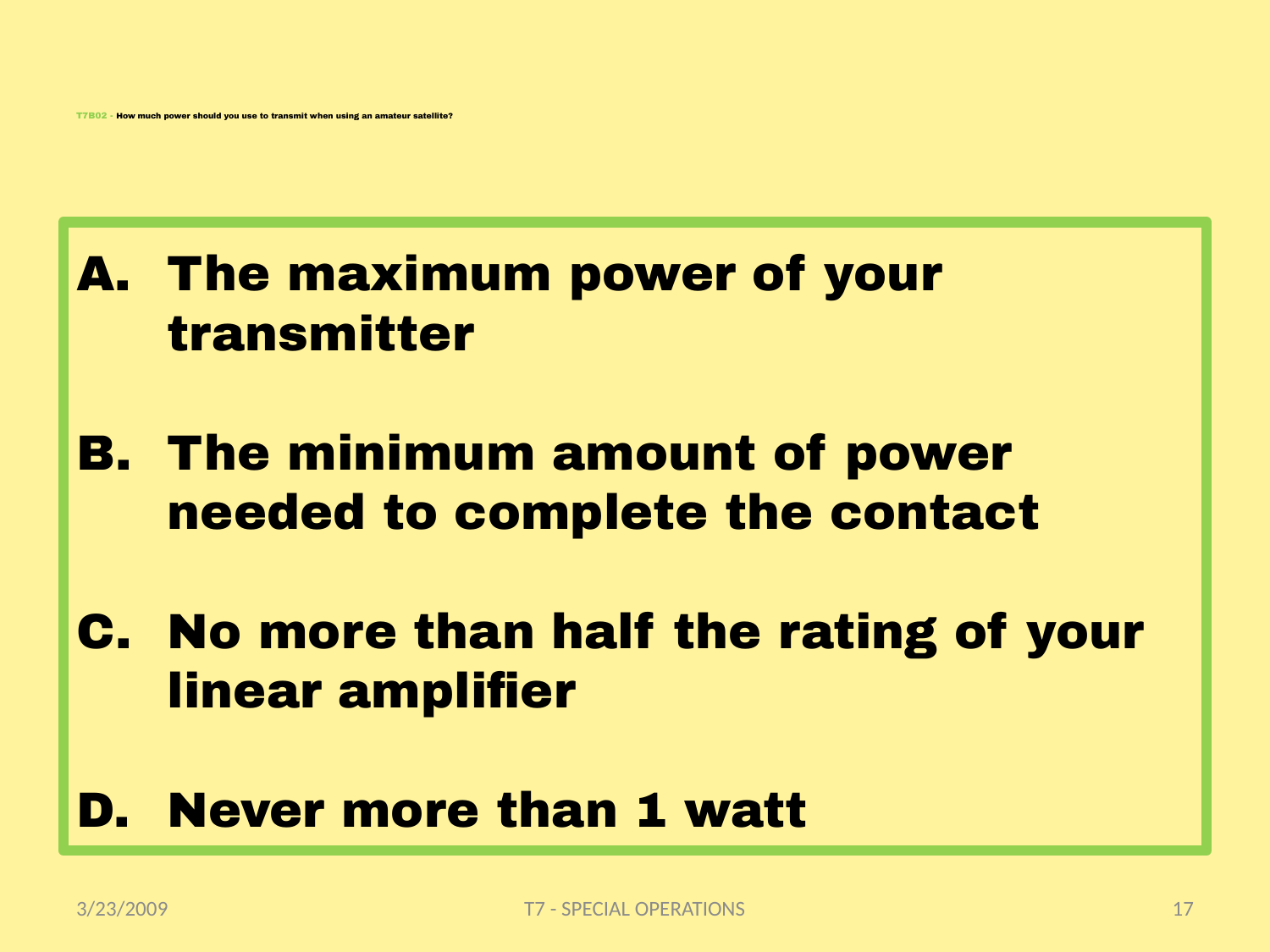

# T7B02 - How much power should you use to transmit when using an amateur satellite?

The maximum power of your transmitter

The minimum amount of power needed to complete the contact

No more than half the rating of your linear amplifier

Never more than 1 watt
3/23/2009
T7 - SPECIAL OPERATIONS
17